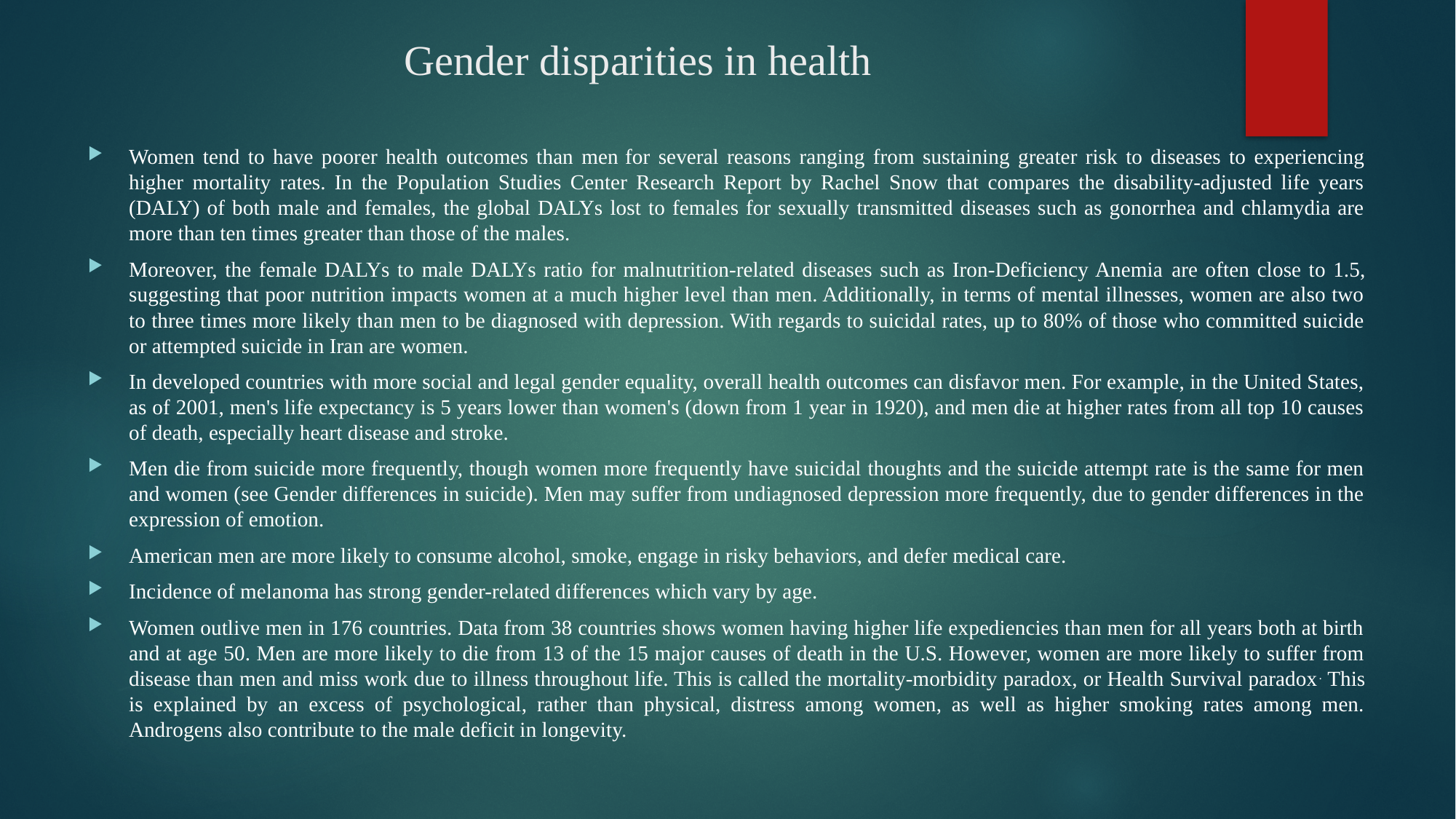

# Gender disparities in health
Women tend to have poorer health outcomes than men for several reasons ranging from sustaining greater risk to diseases to experiencing higher mortality rates. In the Population Studies Center Research Report by Rachel Snow that compares the disability-adjusted life years (DALY) of both male and females, the global DALYs lost to females for sexually transmitted diseases such as gonorrhea and chlamydia are more than ten times greater than those of the males.
Moreover, the female DALYs to male DALYs ratio for malnutrition-related diseases such as Iron-Deficiency Anemia are often close to 1.5, suggesting that poor nutrition impacts women at a much higher level than men. Additionally, in terms of mental illnesses, women are also two to three times more likely than men to be diagnosed with depression. With regards to suicidal rates, up to 80% of those who committed suicide or attempted suicide in Iran are women.
In developed countries with more social and legal gender equality, overall health outcomes can disfavor men. For example, in the United States, as of 2001, men's life expectancy is 5 years lower than women's (down from 1 year in 1920), and men die at higher rates from all top 10 causes of death, especially heart disease and stroke.
Men die from suicide more frequently, though women more frequently have suicidal thoughts and the suicide attempt rate is the same for men and women (see Gender differences in suicide). Men may suffer from undiagnosed depression more frequently, due to gender differences in the expression of emotion.
American men are more likely to consume alcohol, smoke, engage in risky behaviors, and defer medical care.
Incidence of melanoma has strong gender-related differences which vary by age.
Women outlive men in 176 countries. Data from 38 countries shows women having higher life expediencies than men for all years both at birth and at age 50. Men are more likely to die from 13 of the 15 major causes of death in the U.S. However, women are more likely to suffer from disease than men and miss work due to illness throughout life. This is called the mortality-morbidity paradox, or Health Survival paradox. This is explained by an excess of psychological, rather than physical, distress among women, as well as higher smoking rates among men. Androgens also contribute to the male deficit in longevity.